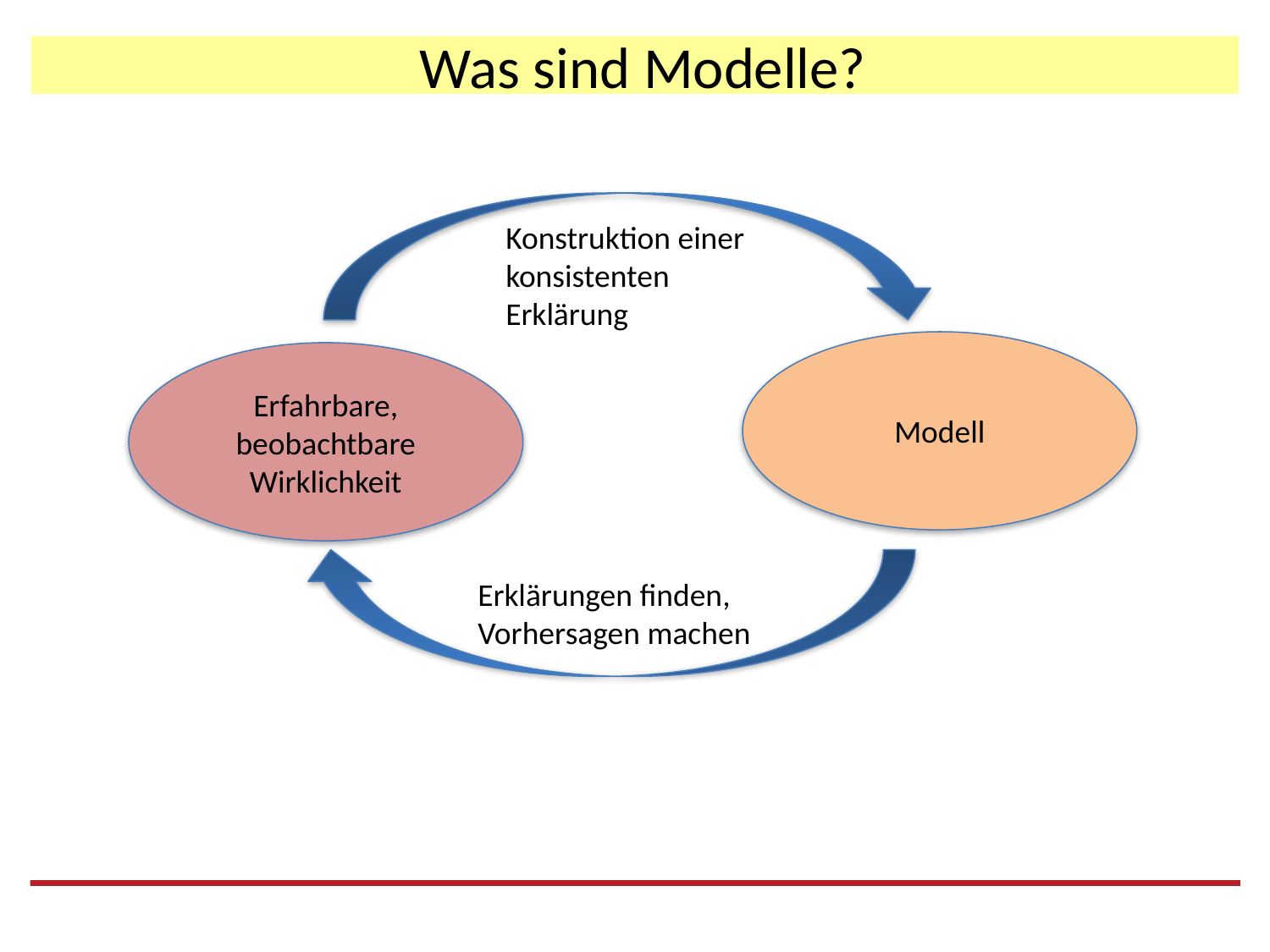

# Was sind Modelle?

Konstruktion einer konsistenten Erklärung
Modell
Erfahrbare, beobachtbare Wirklichkeit

Erklärungen finden, Vorhersagen machen